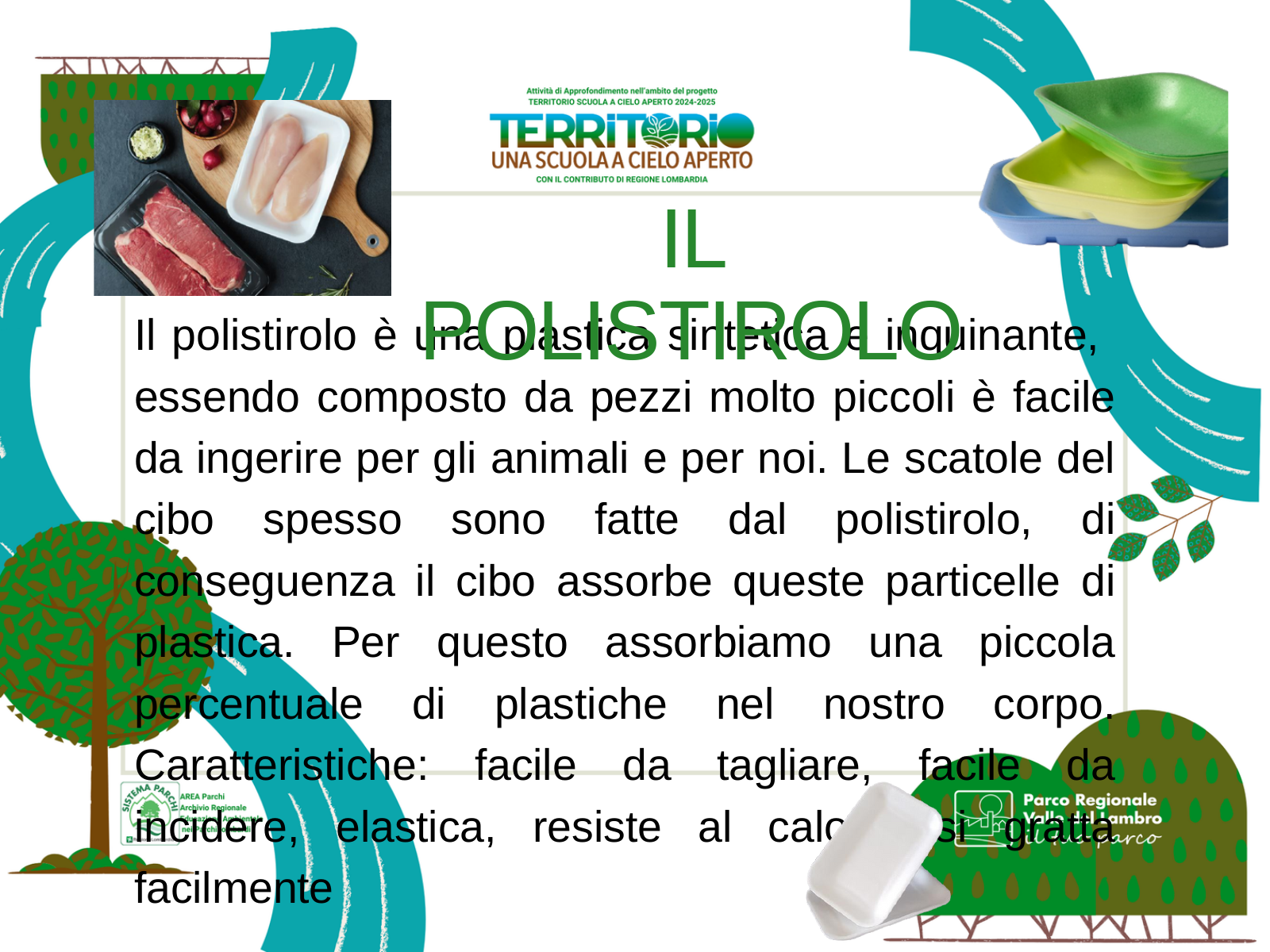

IL POLISTIROLO
Il polistirolo è una plastica sintetica e inquinante,  essendo composto da pezzi molto piccoli è facile da ingerire per gli animali e per noi. Le scatole del cibo spesso sono fatte dal polistirolo, di conseguenza il cibo assorbe queste particelle di plastica. Per questo assorbiamo una piccola percentuale di plastiche nel nostro corpo. Caratteristiche: facile da tagliare, facile da incidere, elastica, resiste al calore, si gratta facilmente